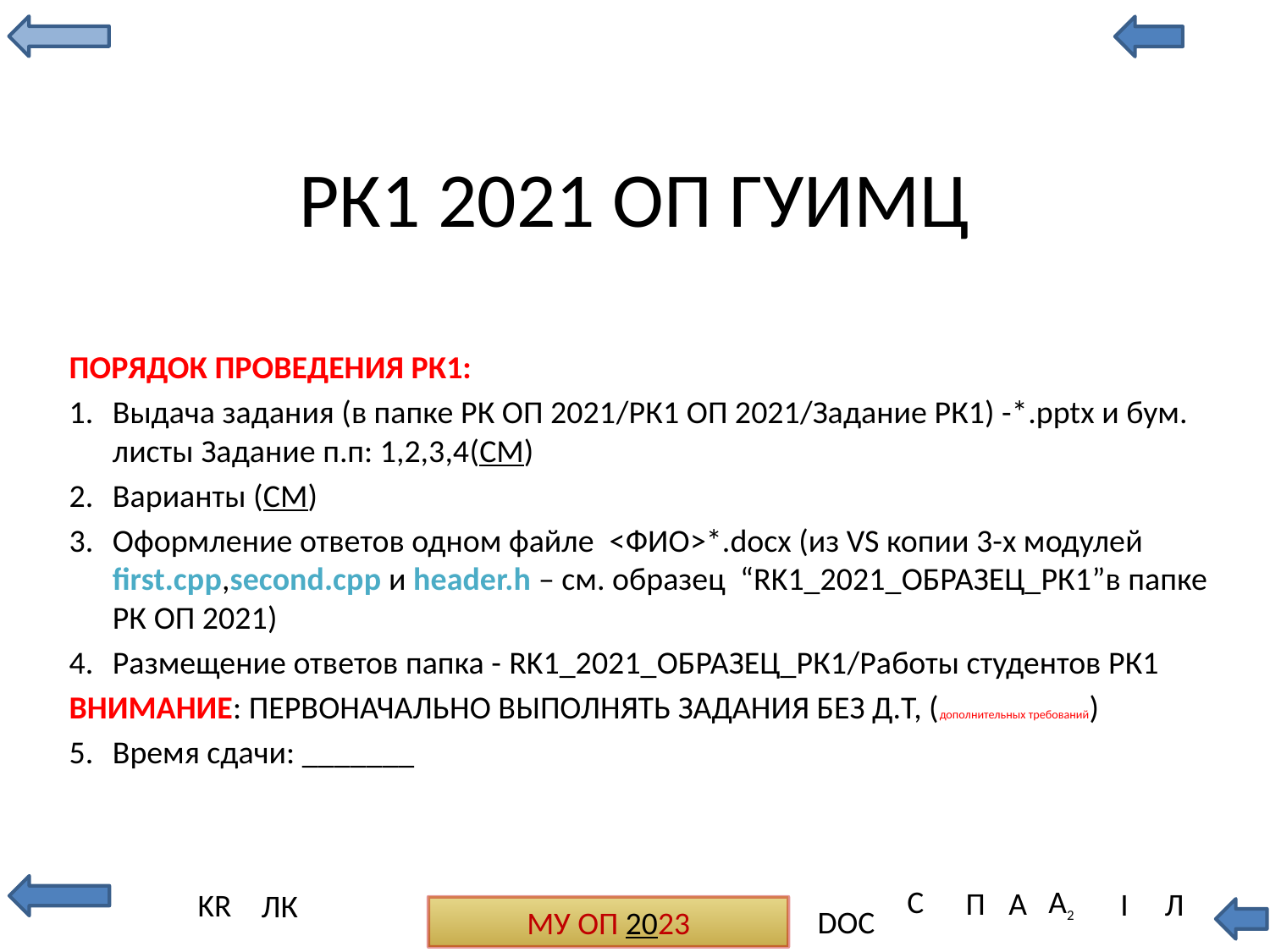

# РК1 2021 ОП ГУИМЦ
ПОРЯДОК ПРОВЕДЕНИЯ РК1:
Выдача задания (в папке РК ОП 2021/РК1 ОП 2021/Задание РК1) -*.pptx и бум. листы Задание п.п: 1,2,3,4(СМ)
Варианты (СМ)
Оформление ответов одном файле  <ФИО>*.docx (из VS копии 3-х модулей first.cpp,second.cpp и header.h – см. образец  “RK1_2021_ОБРАЗЕЦ_РК1”в папке РК ОП 2021)
Размещение ответов папка - RK1_2021_ОБРАЗЕЦ_РК1/Работы студентов РК1
ВНИМАНИЕ: ПЕРВОНАЧАЛЬНО ВЫПОЛНЯТЬ ЗАДАНИЯ БЕЗ Д.Т, (дополнительных требований)
Время сдачи: _______